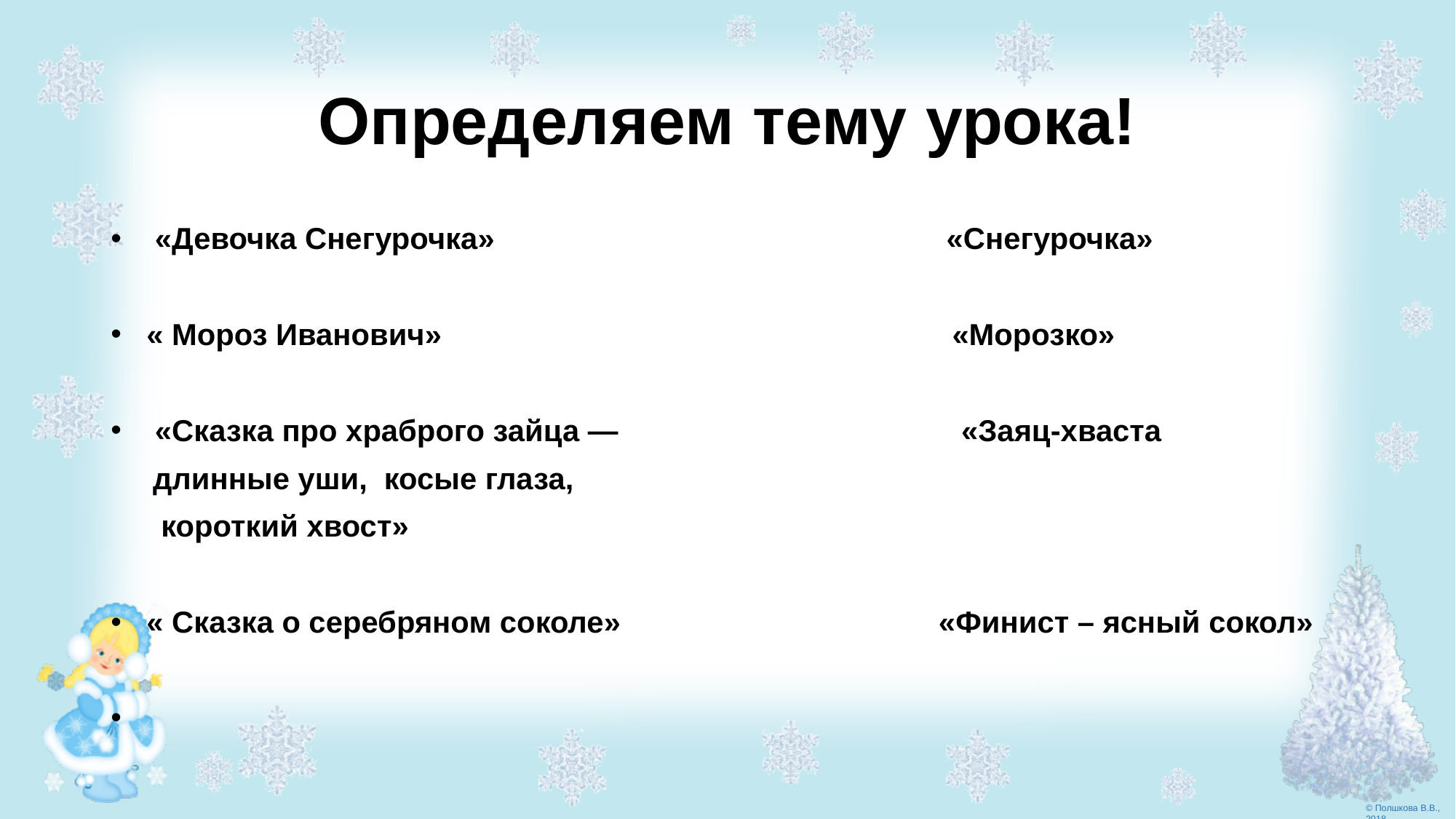

# Определяем тему урока!
  «Девочка Снегурочка»                                                      «Снегурочка»

 « Мороз Иванович»                                                             «Морозко»

  «Сказка про храброго зайца —                                         «Заяц-хваста
     длинные уши,  косые глаза,
      короткий хвост»

 « Сказка о серебряном соколе»                                      «Финист – ясный сокол»